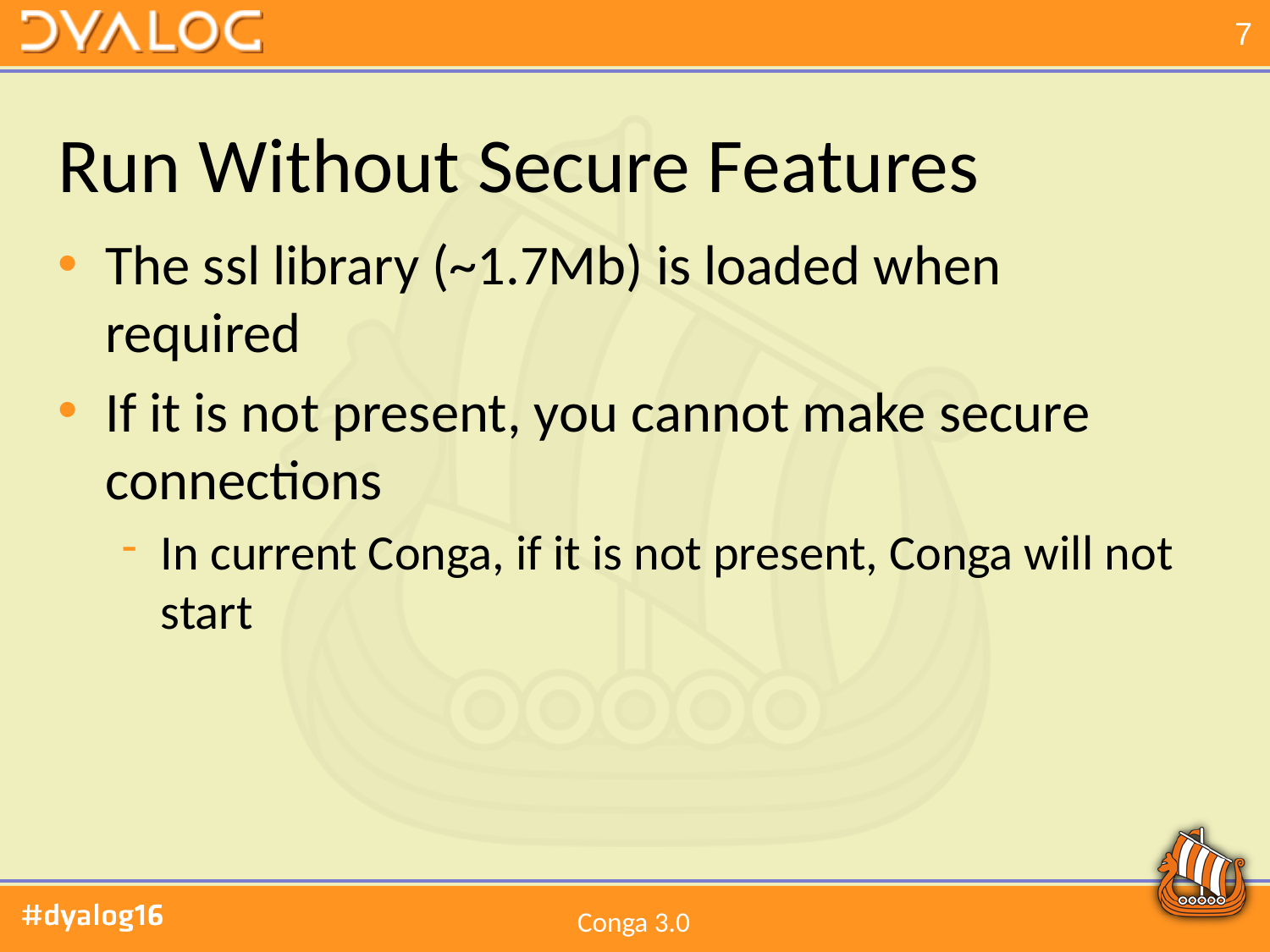

# Run Without Secure Features
The ssl library (~1.7Mb) is loaded when required
If it is not present, you cannot make secure connections
In current Conga, if it is not present, Conga will not start

Conga 3.0